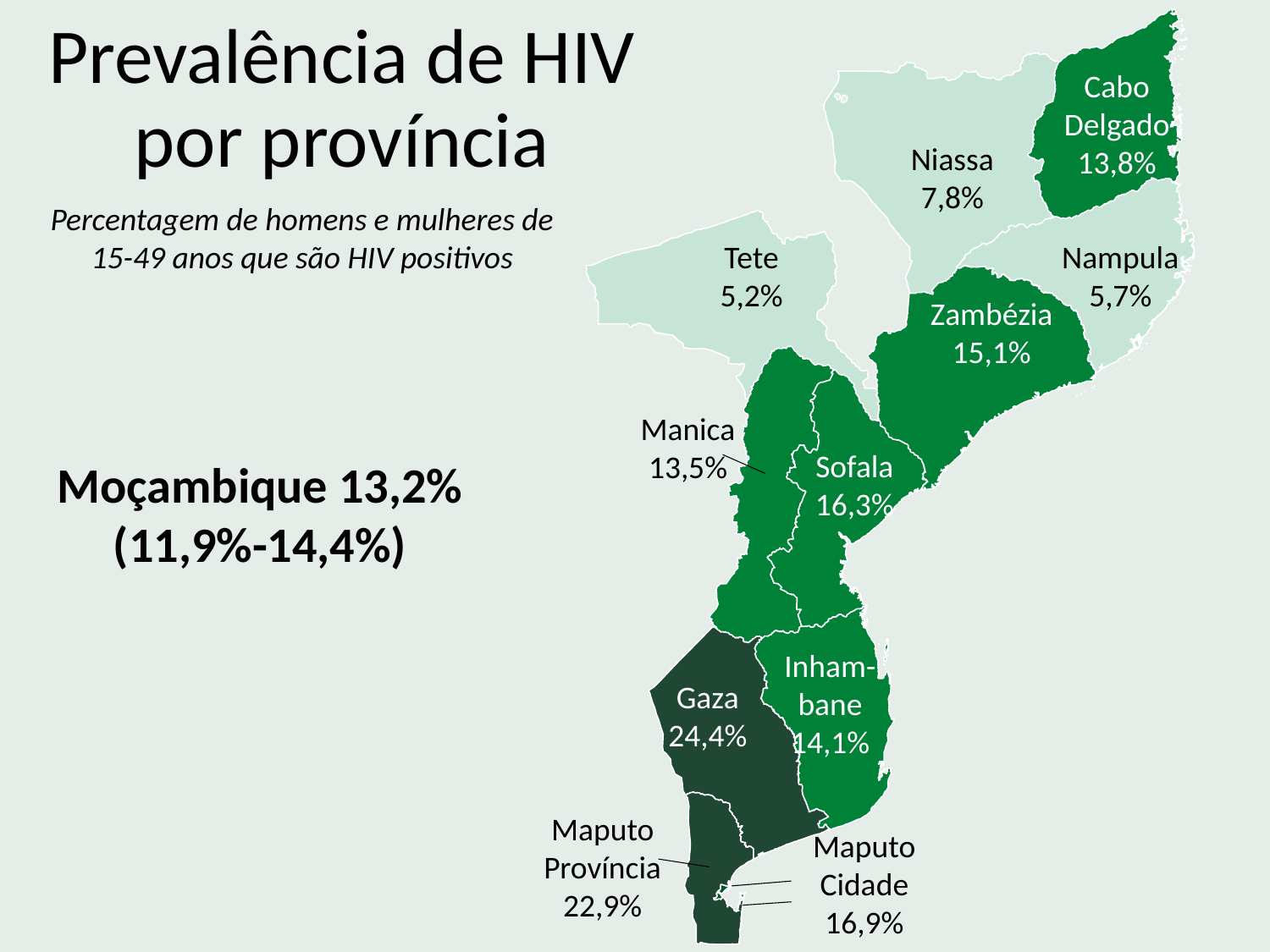

Prevalência de HIV por província

Cabo Delgado
13,8%
Niassa
7,8%
Percentagem de homens e mulheres de 15-49 anos que são HIV positivos
Tete
5,2%
Nampula
5,7%
Zambézia
15,1%
Manica
13,5%
Sofala
16,3%
Moçambique 13,2% (11,9%-14,4%)
Inham-bane
14,1%
Gaza
24,4%
Maputo Província
22,9%
Maputo Cidade
16,9%